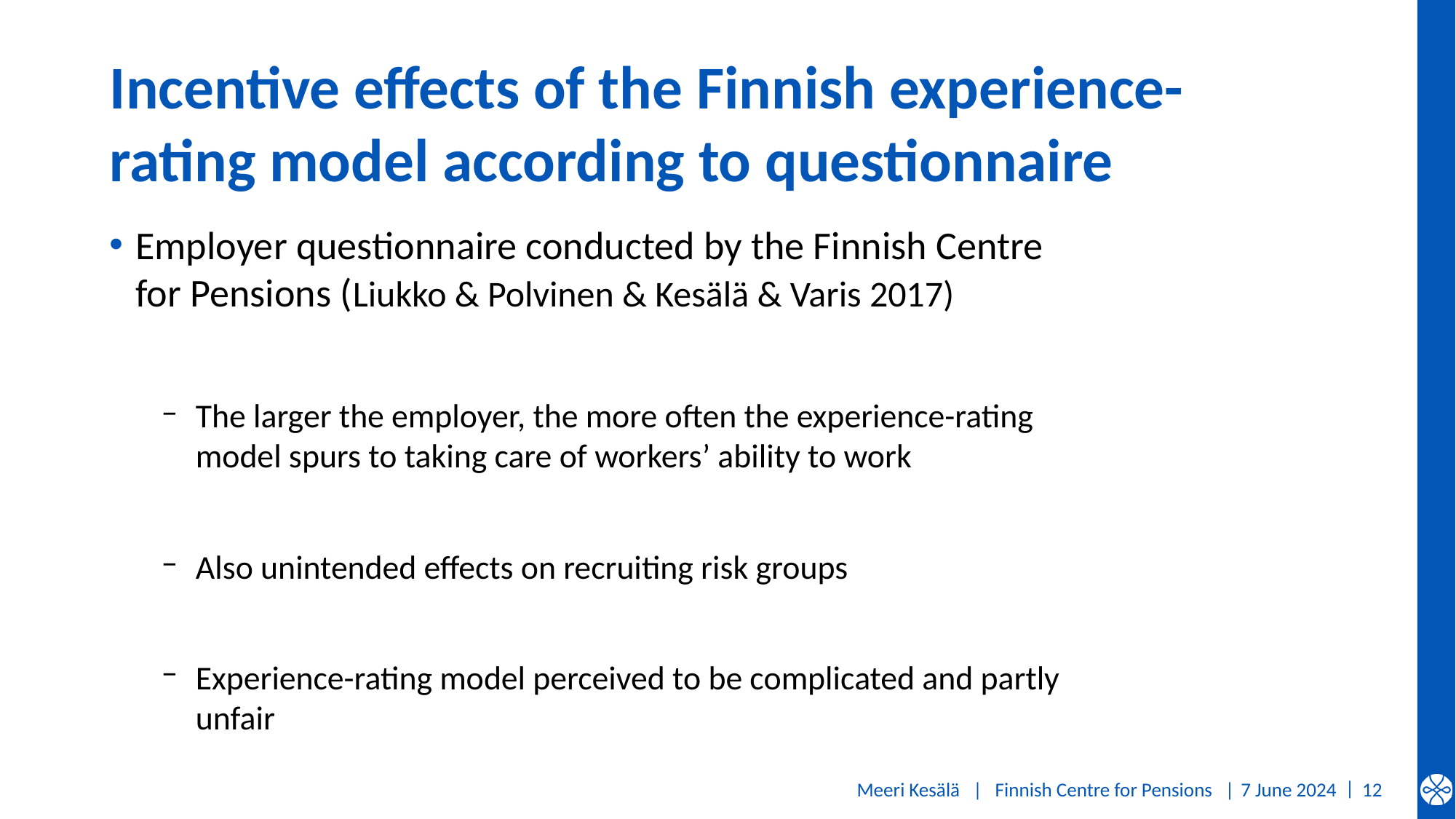

# Incentive effects of the Finnish experience-rating model according to questionnaire
Employer questionnaire conducted by the Finnish Centre for Pensions (Liukko & Polvinen & Kesälä & Varis 2017)

The larger the employer, the more often the experience-rating model spurs to taking care of workers’ ability to work

Also unintended effects on recruiting risk groups

Experience-rating model perceived to be complicated and partly unfair
Meeri Kesälä   |   Finnish Centre for Pensions   |
7 June 2024
12